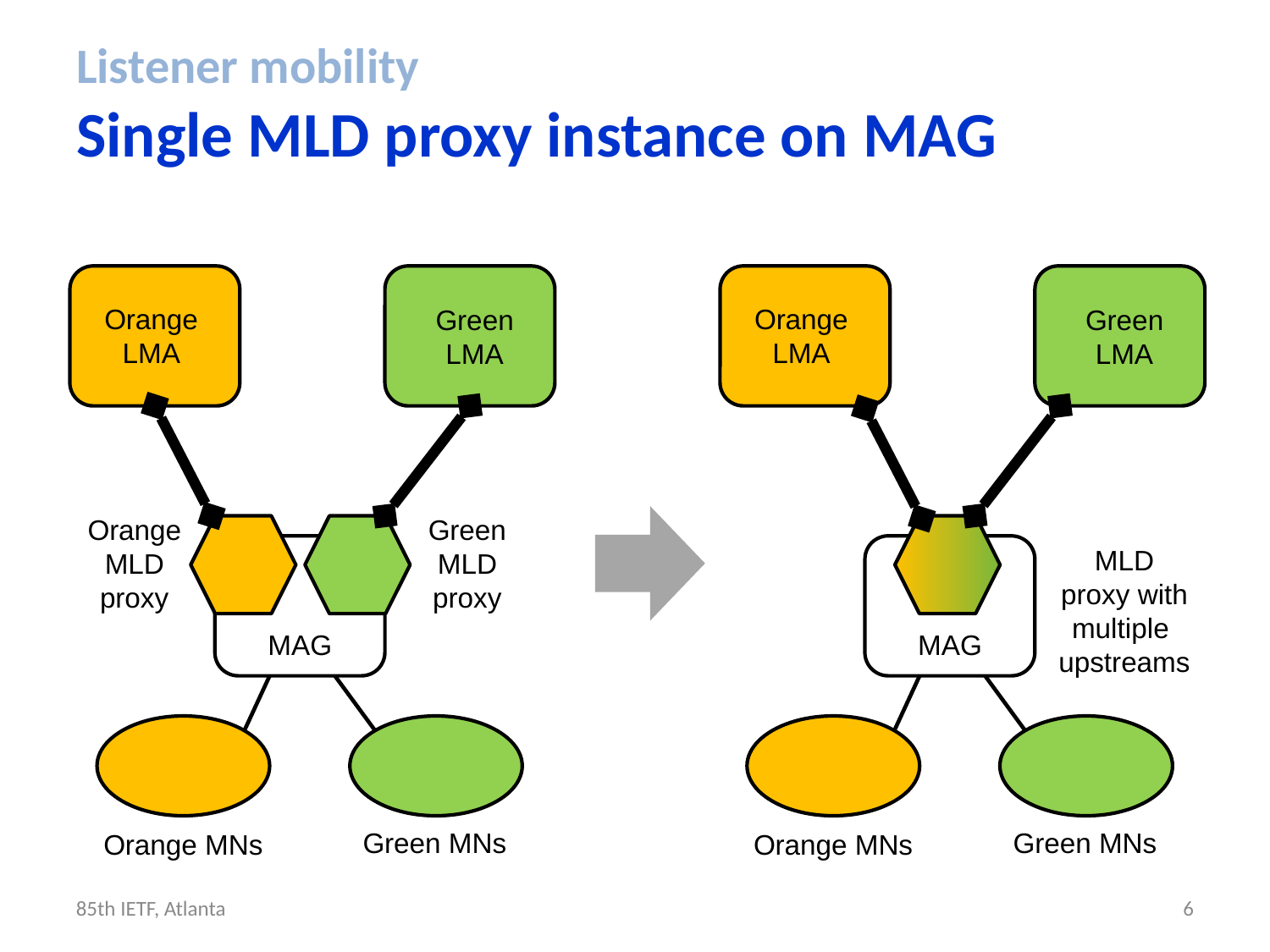

Listener mobility
Single MLD proxy instance on MAG

Orange
LMA
Orange
LMA
Green
LMA
Green
LMA
Orange
MLD
proxy
Green
MLD
proxy

MLD
proxy with
multiple
upstreams
MAG
MAG

Green MNs
Green MNs
Orange MNs
Orange MNs
85th IETF, Atlanta
6